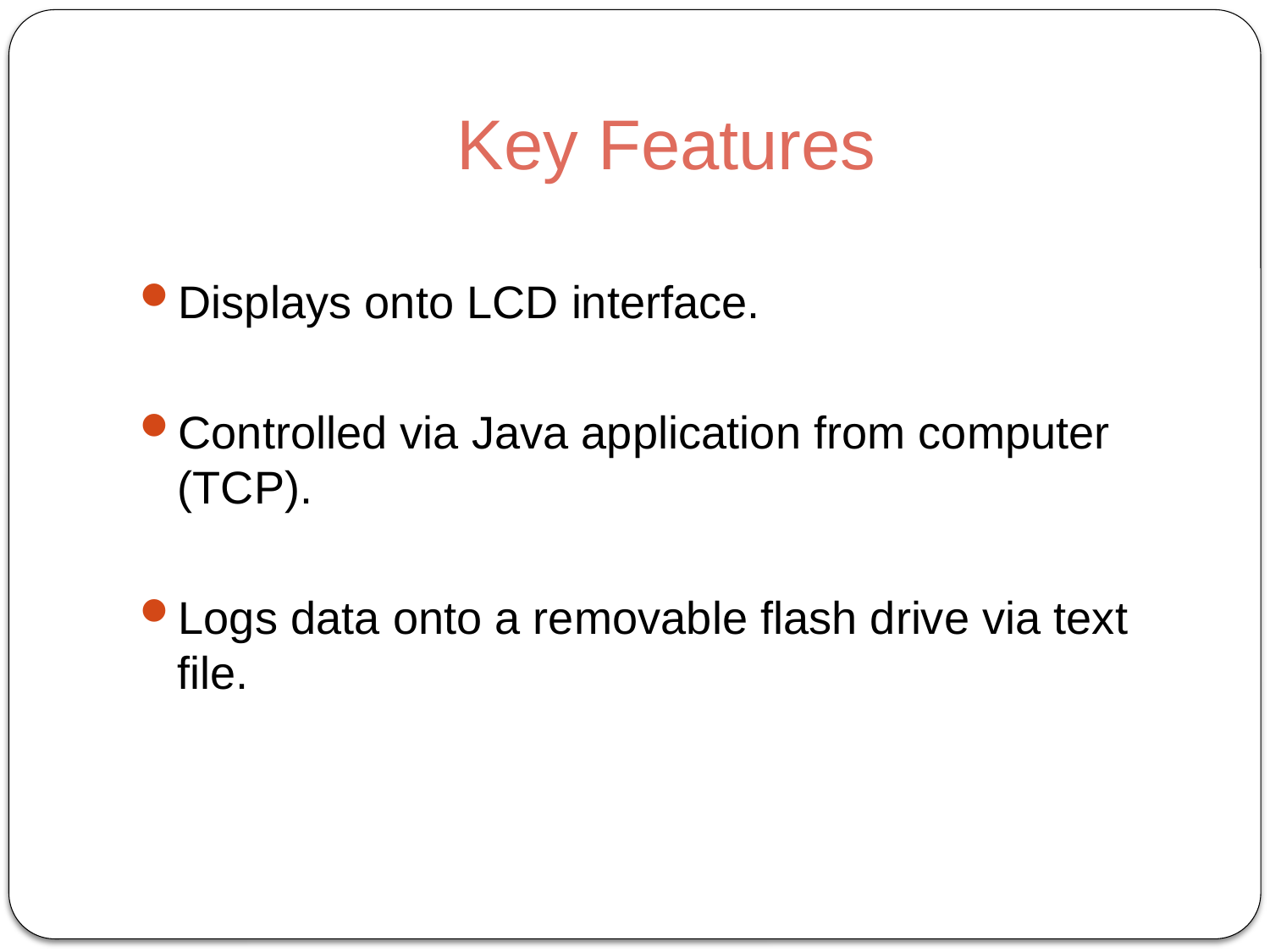

# Key Features

Displays onto LCD interface.

Controlled via Java application from computer (TCP).

Logs data onto a removable flash drive via text file.